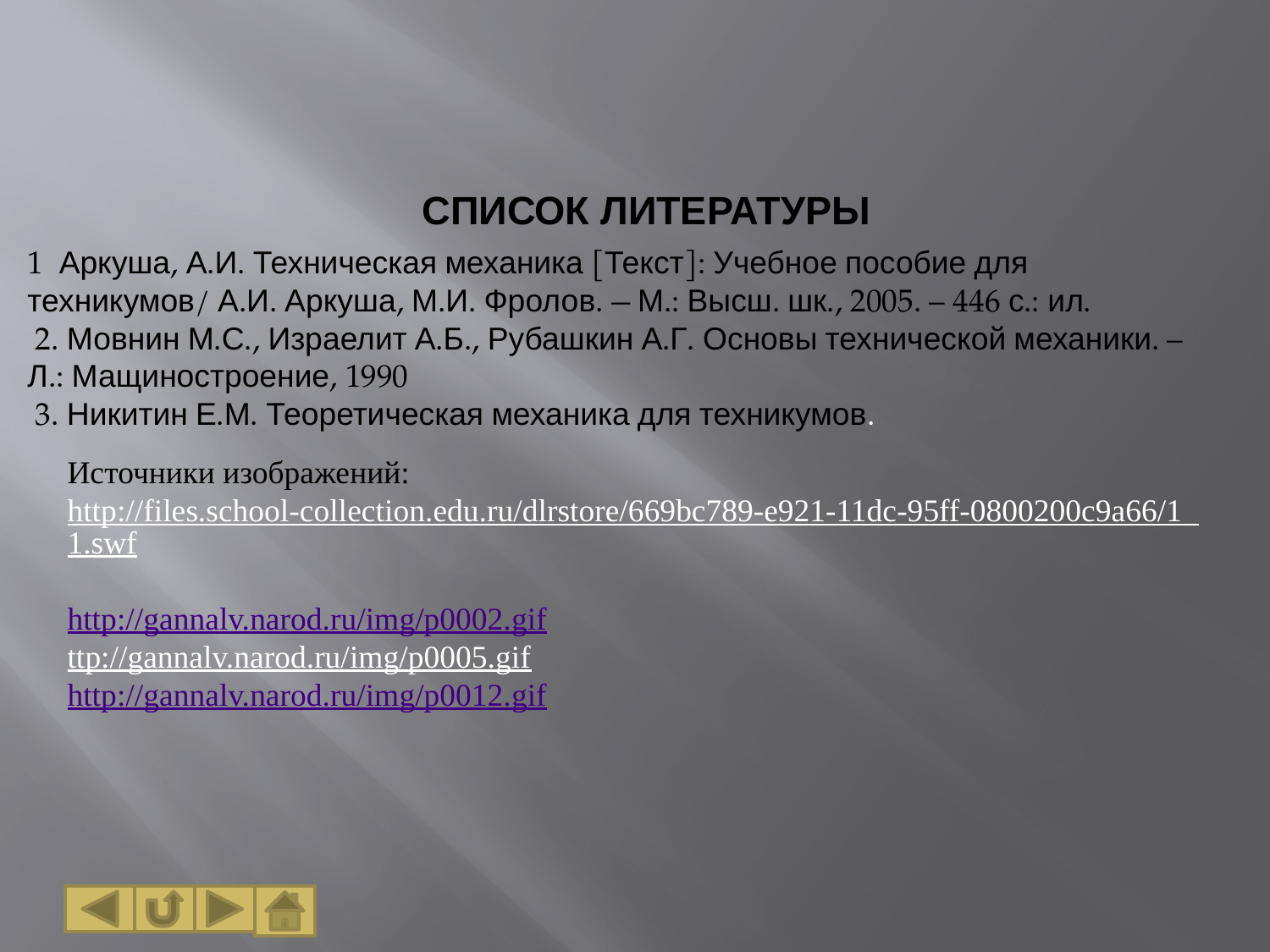

# CПИСОК ЛИТЕРАТУРЫ
1  Аркуша, А.И. Техническая механика [Текст]: Учебное пособие для техникумов/ А.И. Аркуша, М.И. Фролов. ─ М.: Высш. шк., 2005. – 446 с.: ил.
 2. Мовнин М.С., Израелит А.Б., Рубашкин А.Г. Основы технической механики. – Л.: Мащиностроение, 1990
 3. Никитин Е.М. Теоретическая механика для техникумов.
Источники изображений:
http://files.school-collection.edu.ru/dlrstore/669bc789-e921-11dc-95ff-0800200c9a66/1_1.swf
http://gannalv.narod.ru/img/p0002.gif
ttp://gannalv.narod.ru/img/p0005.gif
http://gannalv.narod.ru/img/p0012.gif